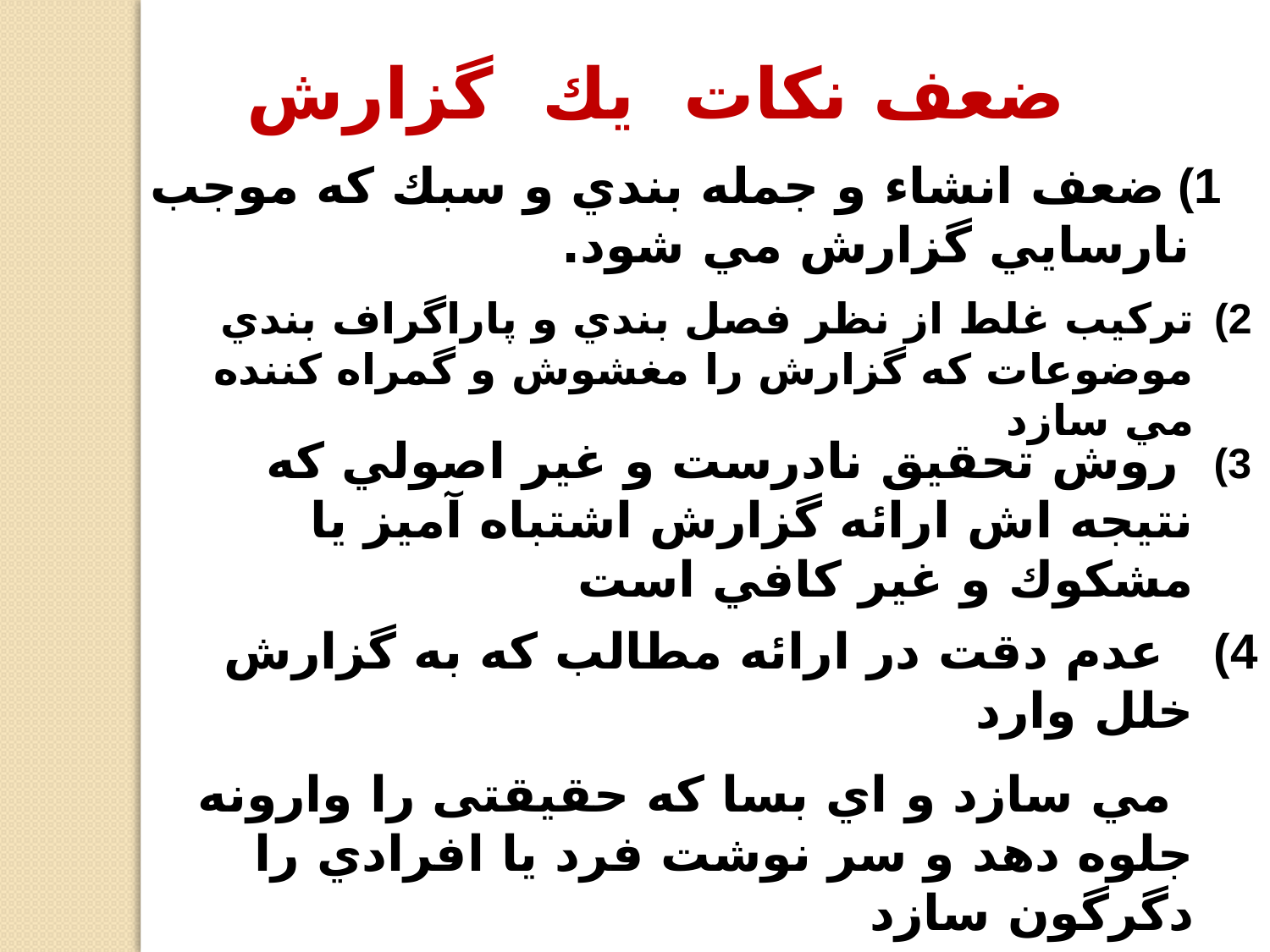

ضعف نكات  يك  گزارش
ضعف انشاء و جمله بندي و سبك كه موجب نارسايي گزارش مي شود.
تركيب غلط از نظر فصل بندي و پاراگراف بندي موضوعات كه گزارش را مغشوش و گمراه كننده مي سازد
 روش تحقيق نادرست و غير اصولي كه نتيجه اش ارائه گزارش اشتباه آميز يا مشكوك و غير كافي است
  عدم دقت در ارائه مطالب كه به گزارش خلل وارد
     مي سازد و اي بسا كه حقيقتى را وارونه جلوه دهد و سر نوشت فرد يا افرادي را دگرگون سازد